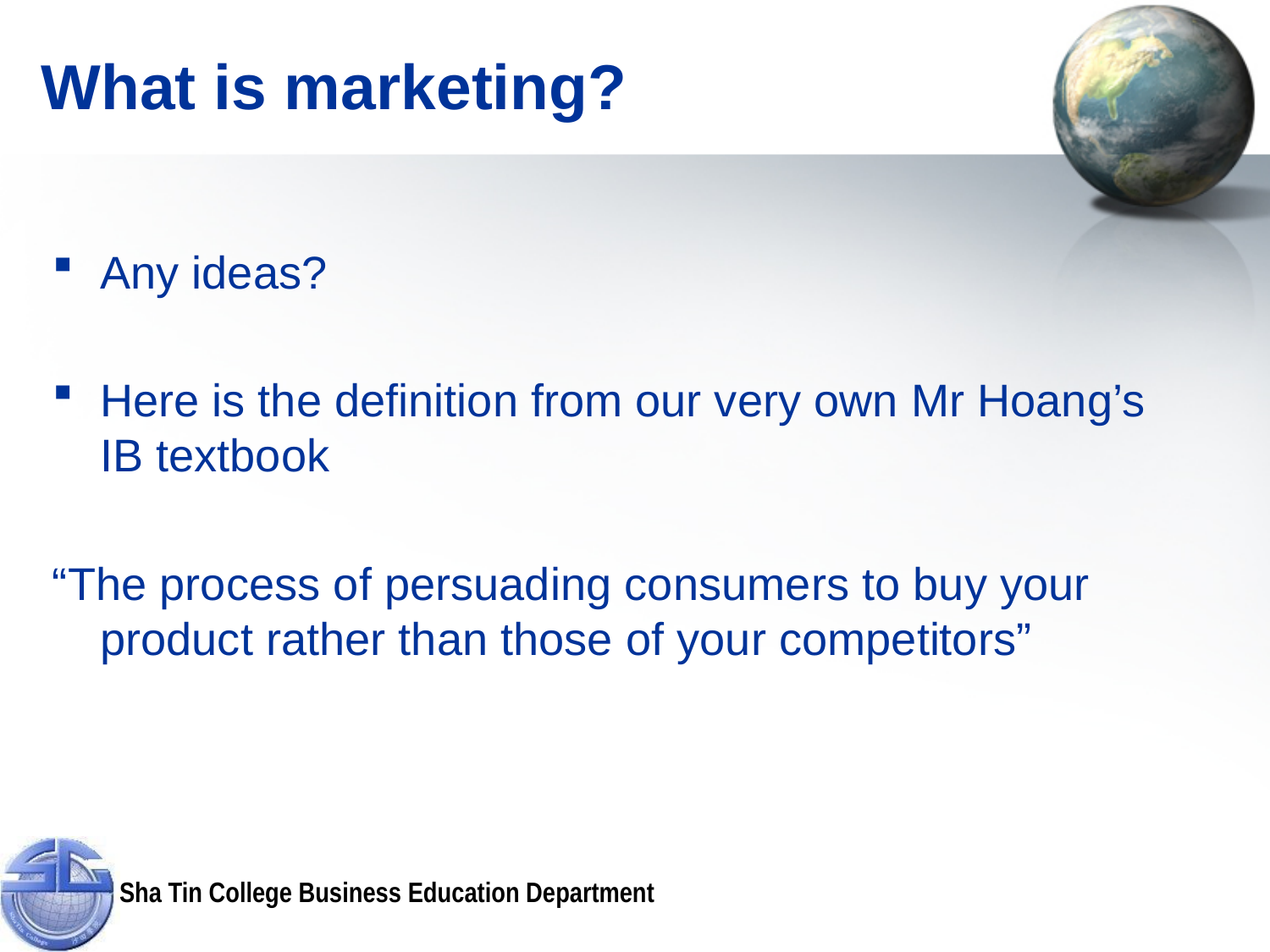

# What is marketing?
Any ideas?

Here is the definition from our very own Mr Hoang’s IB textbook

“The process of persuading consumers to buy your product rather than those of your competitors”